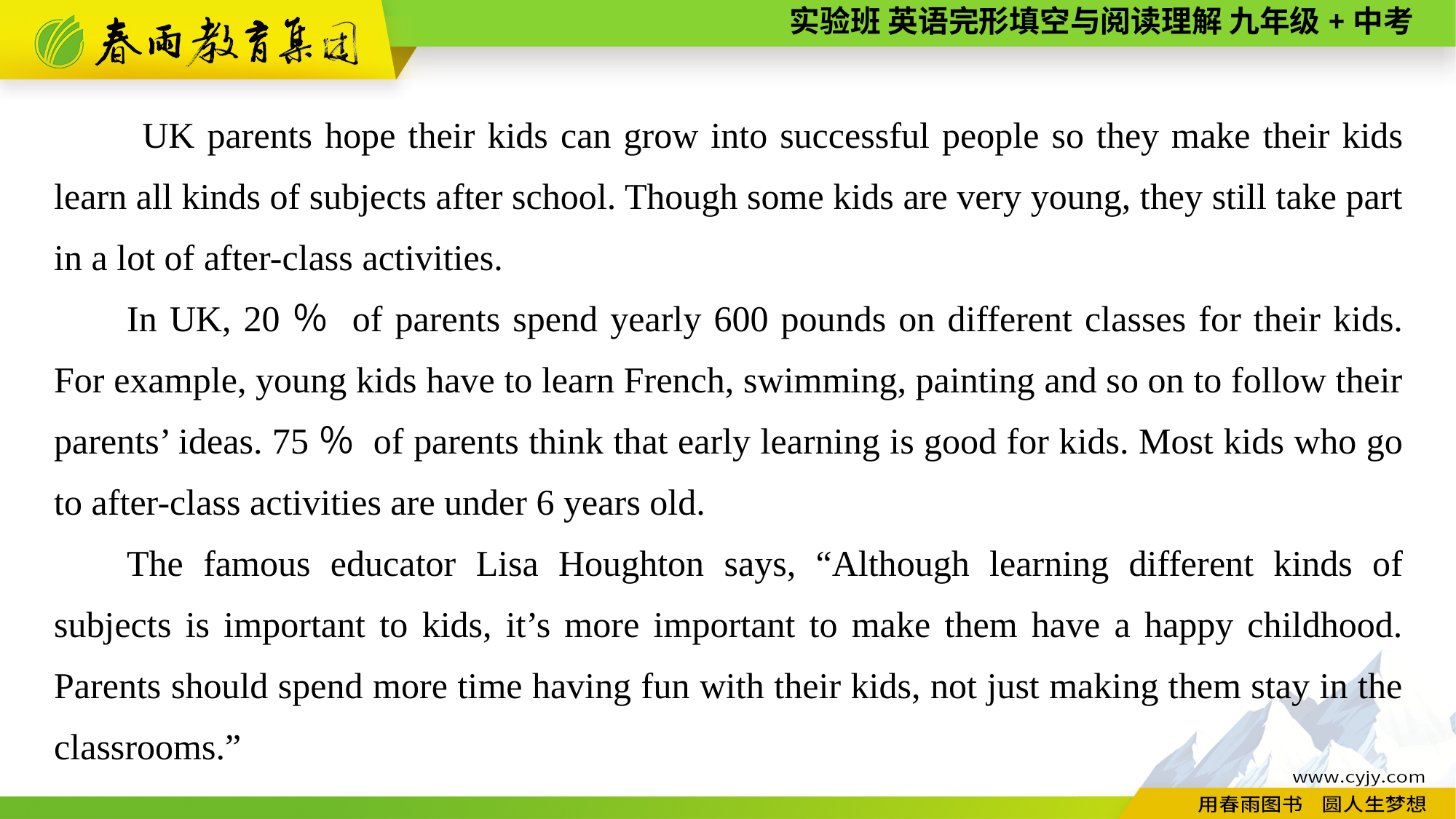

UK parents hope their kids can grow into successful people so they make their kids learn all kinds of subjects after school. Though some kids are very young, they still take part in a lot of after-class activities.
In UK, 20％ of parents spend yearly 600 pounds on different classes for their kids. For example, young kids have to learn French, swimming, painting and so on to follow their parents’ ideas. 75％ of parents think that early learning is good for kids. Most kids who go to after-class activities are under 6 years old.
The famous educator Lisa Houghton says, “Although learning different kinds of subjects is important to kids, it’s more important to make them have a happy childhood. Parents should spend more time having fun with their kids, not just making them stay in the classrooms.”